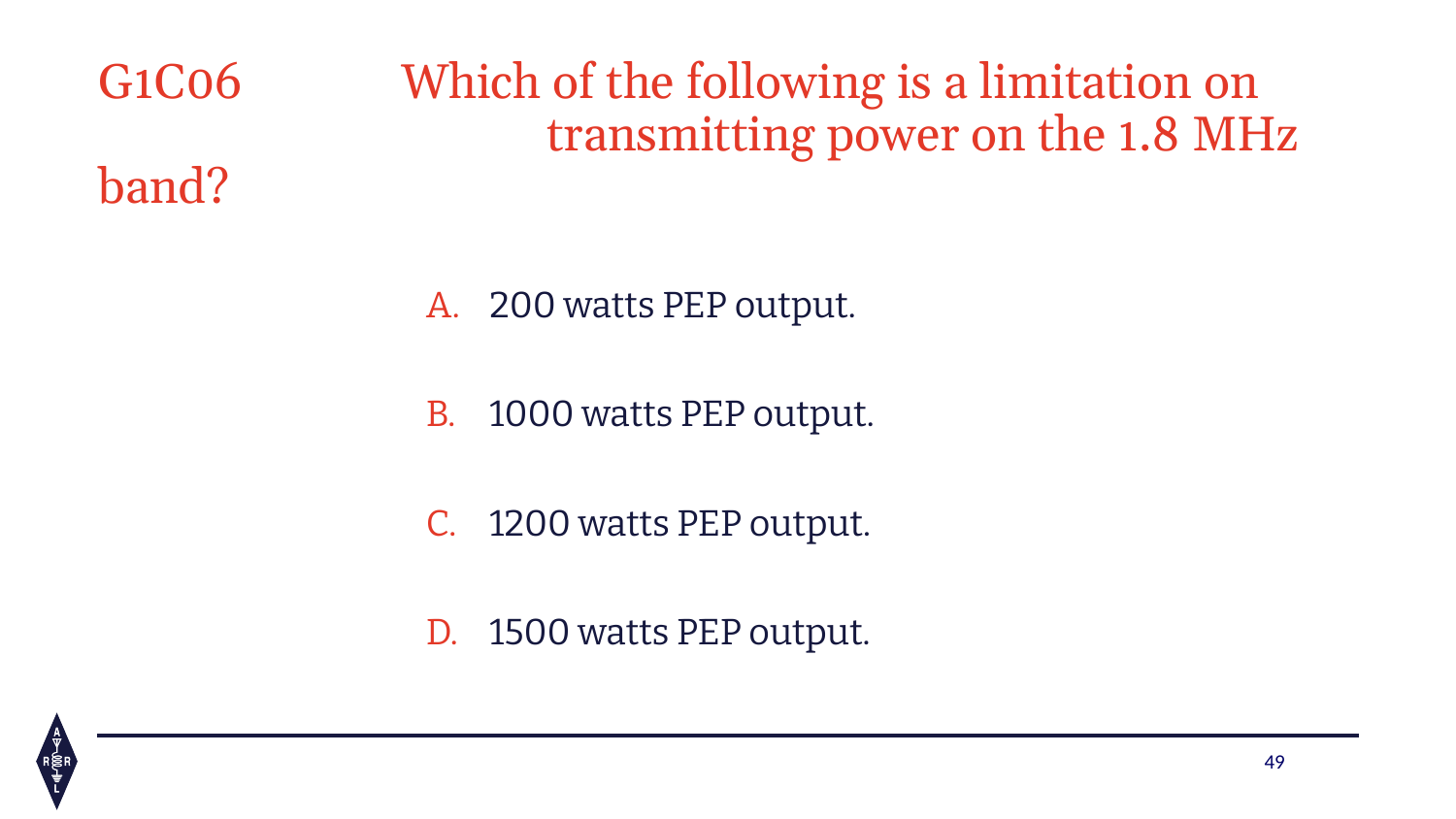

# G1C06 	 Which of the following is a limitation on 			 transmitting power on the 1.8 MHz band?

200 watts PEP output.

1000 watts PEP output.

1200 watts PEP output.

1500 watts PEP output.

49